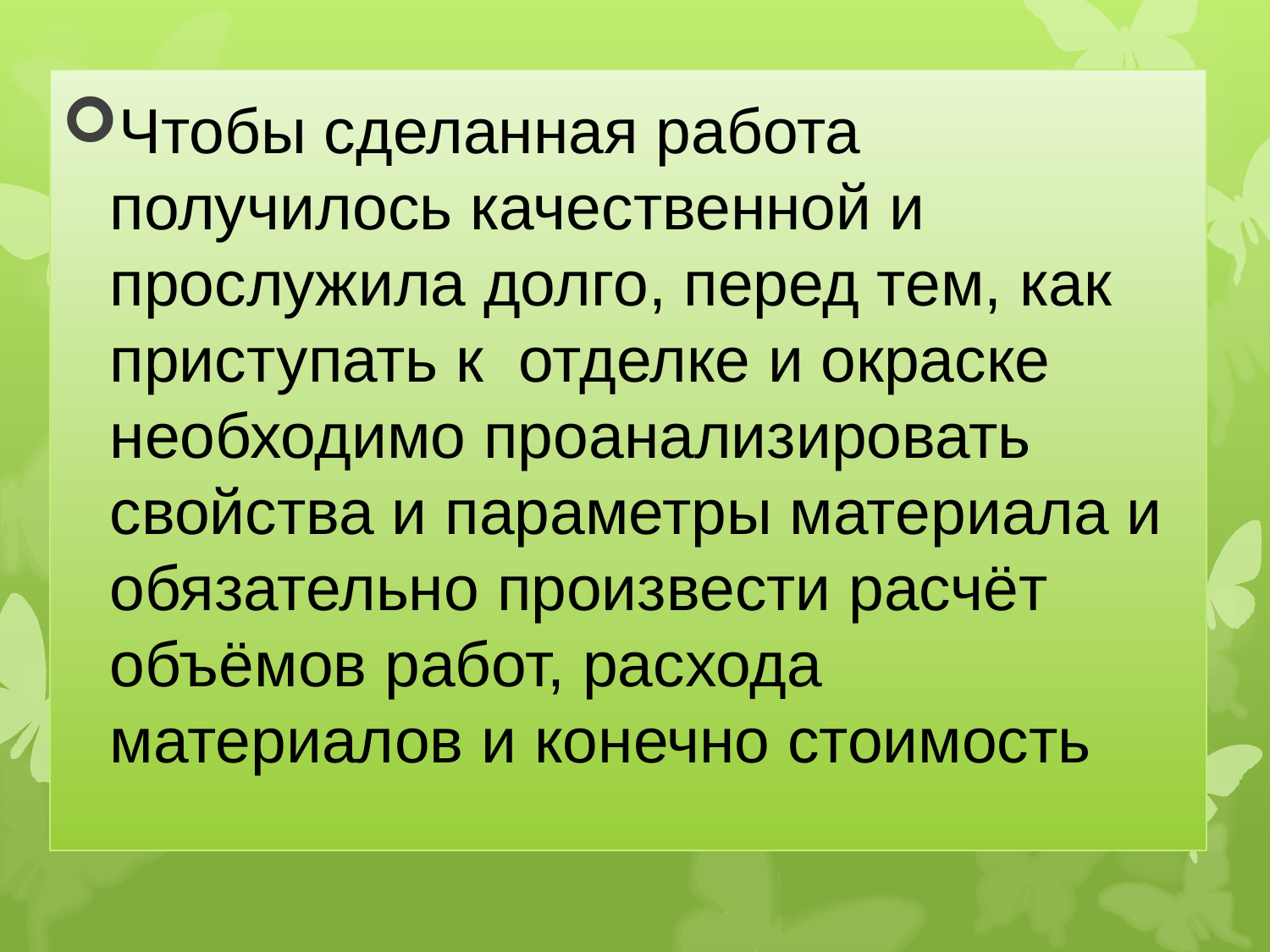

Чтобы сделанная работа получилось качественной и прослужила долго, перед тем, как приступать к  отделке и окраске необходимо проанализировать свойства и параметры материала и обязательно произвести расчёт объёмов работ, расхода материалов и конечно стоимость